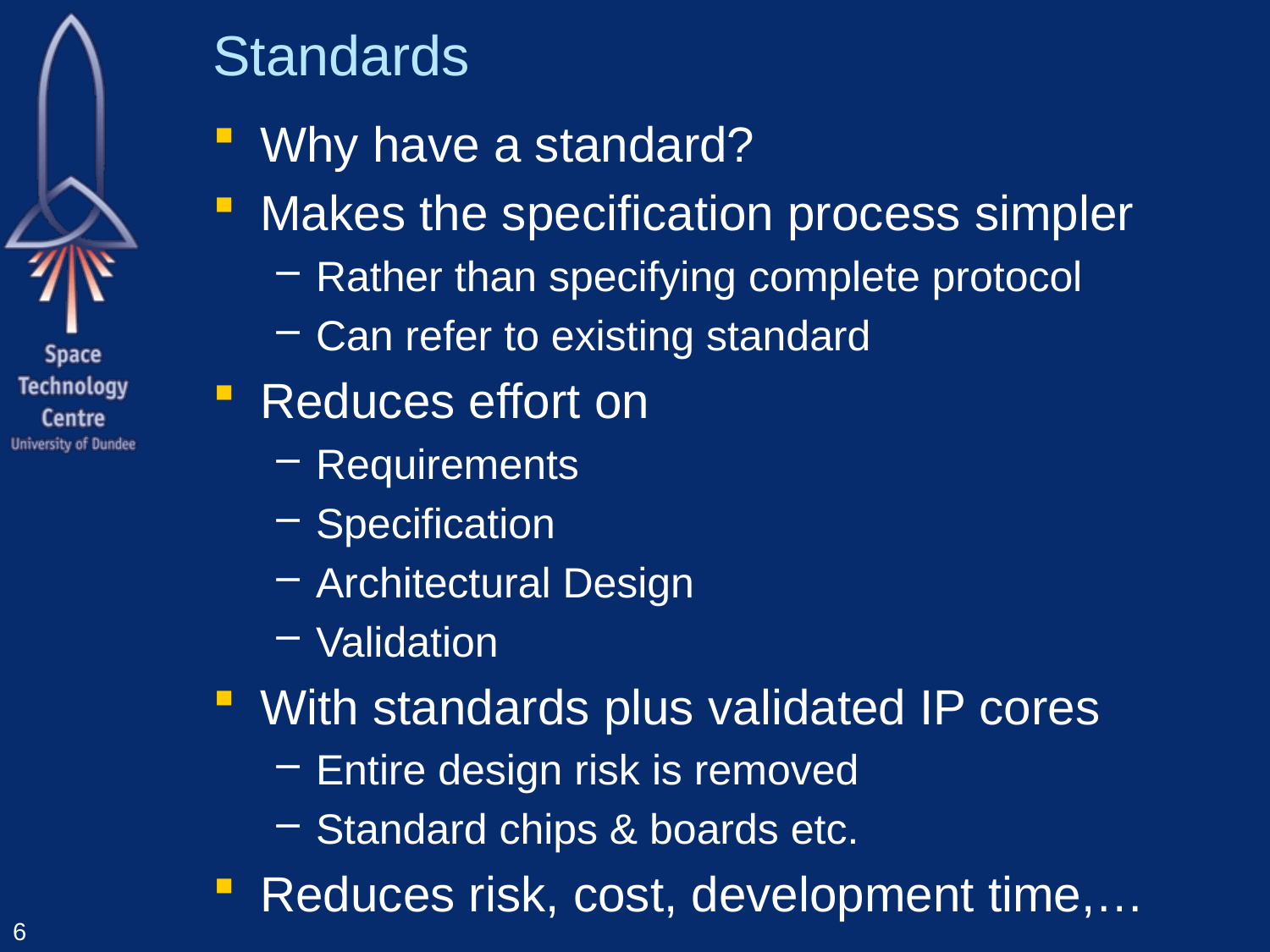

# Standards
Why have a standard?
Makes the specification process simpler
Rather than specifying complete protocol
Can refer to existing standard
Reduces effort on
Requirements
Specification
Architectural Design
Validation
With standards plus validated IP cores
Entire design risk is removed
Standard chips & boards etc.
Reduces risk, cost, development time,…
6